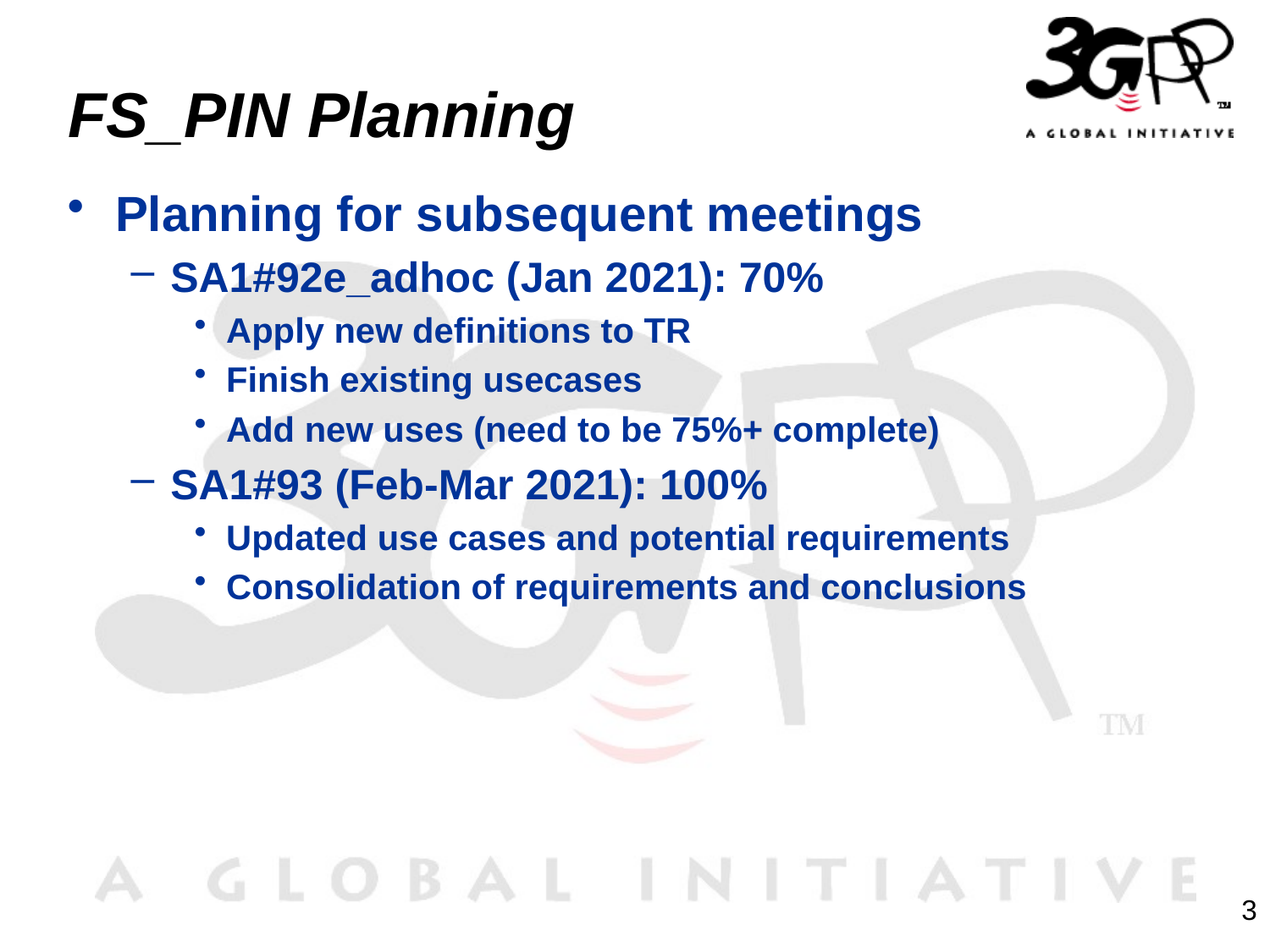

# FS_PIN Planning
Planning for subsequent meetings
SA1#92e_adhoc (Jan 2021): 70%
Apply new definitions to TR
Finish existing usecases
Add new uses (need to be 75%+ complete)
SA1#93 (Feb-Mar 2021): 100%
Updated use cases and potential requirements
Consolidation of requirements and conclusions
3